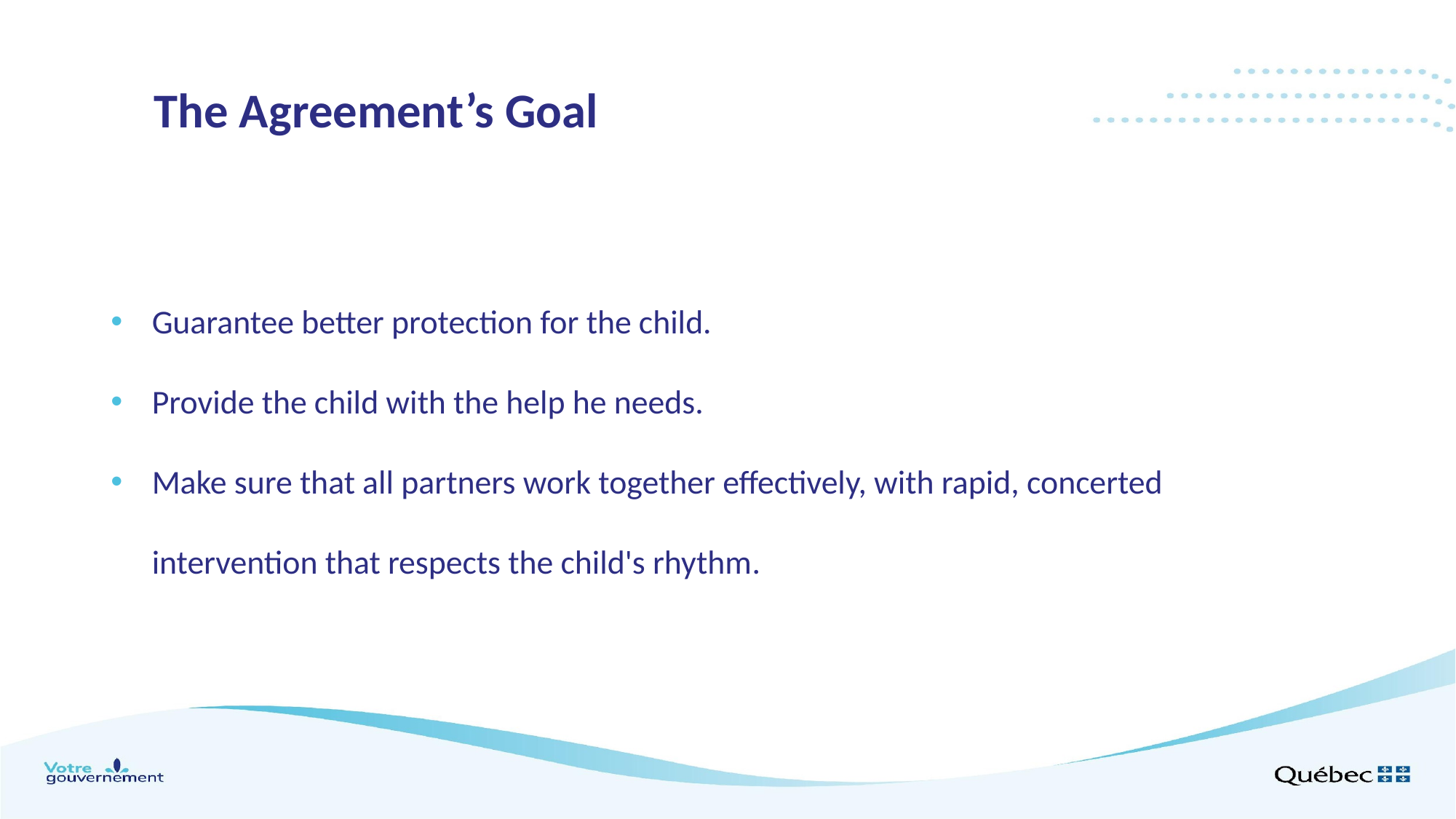

The Agreement’s Goal
Guarantee better protection for the child.
Provide the child with the help he needs.
Make sure that all partners work together effectively, with rapid, concerted intervention that respects the child's rhythm.